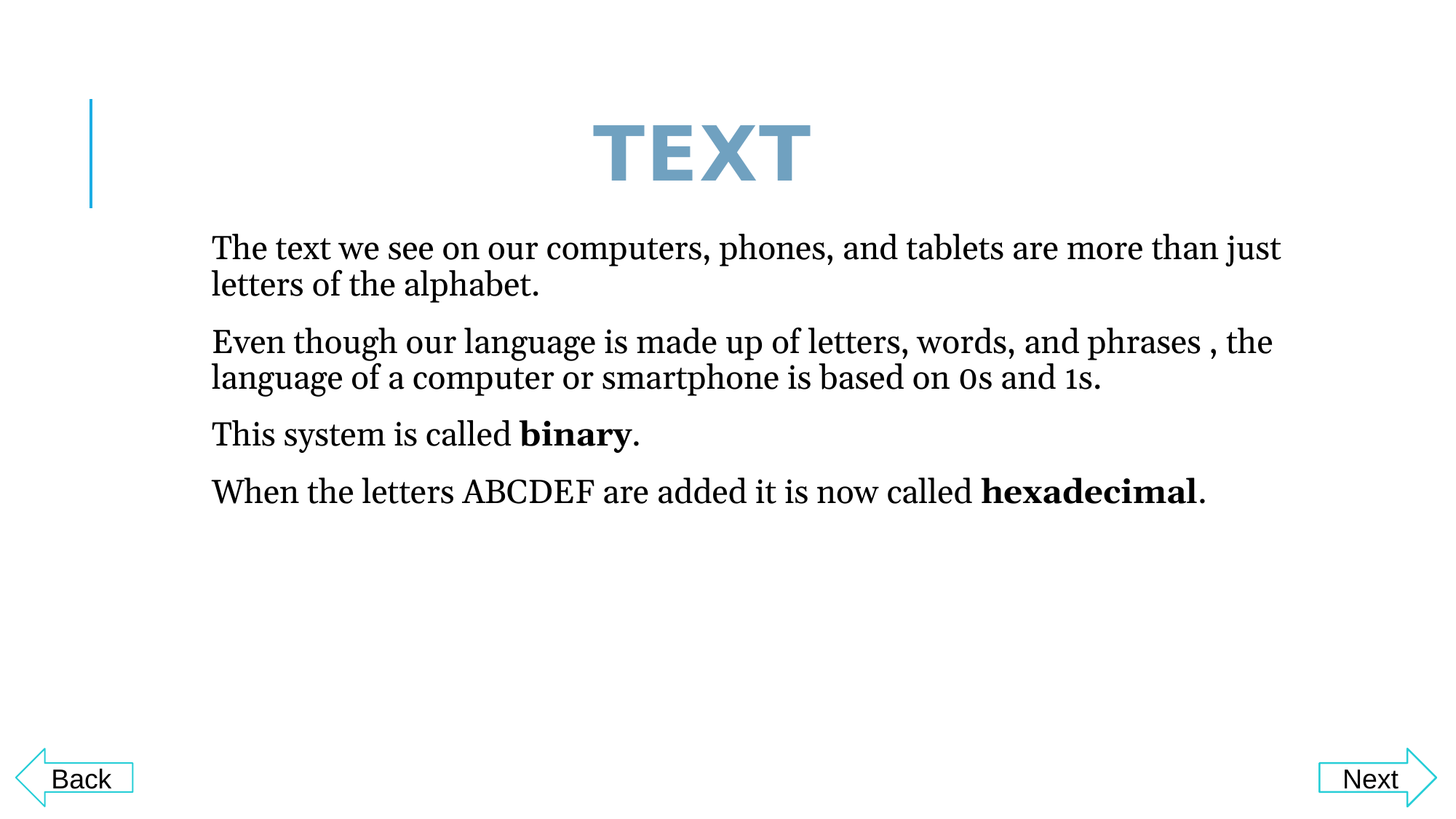

# TEXT
The text we see on our computers, phones, and tablets are more than just letters of the alphabet.
Even though our language is made up of letters, words, and phrases , the language of a computer or smartphone is based on 0s and 1s.
This system is called binary.
When the letters ABCDEF are added it is now called hexadecimal.
Next
Back